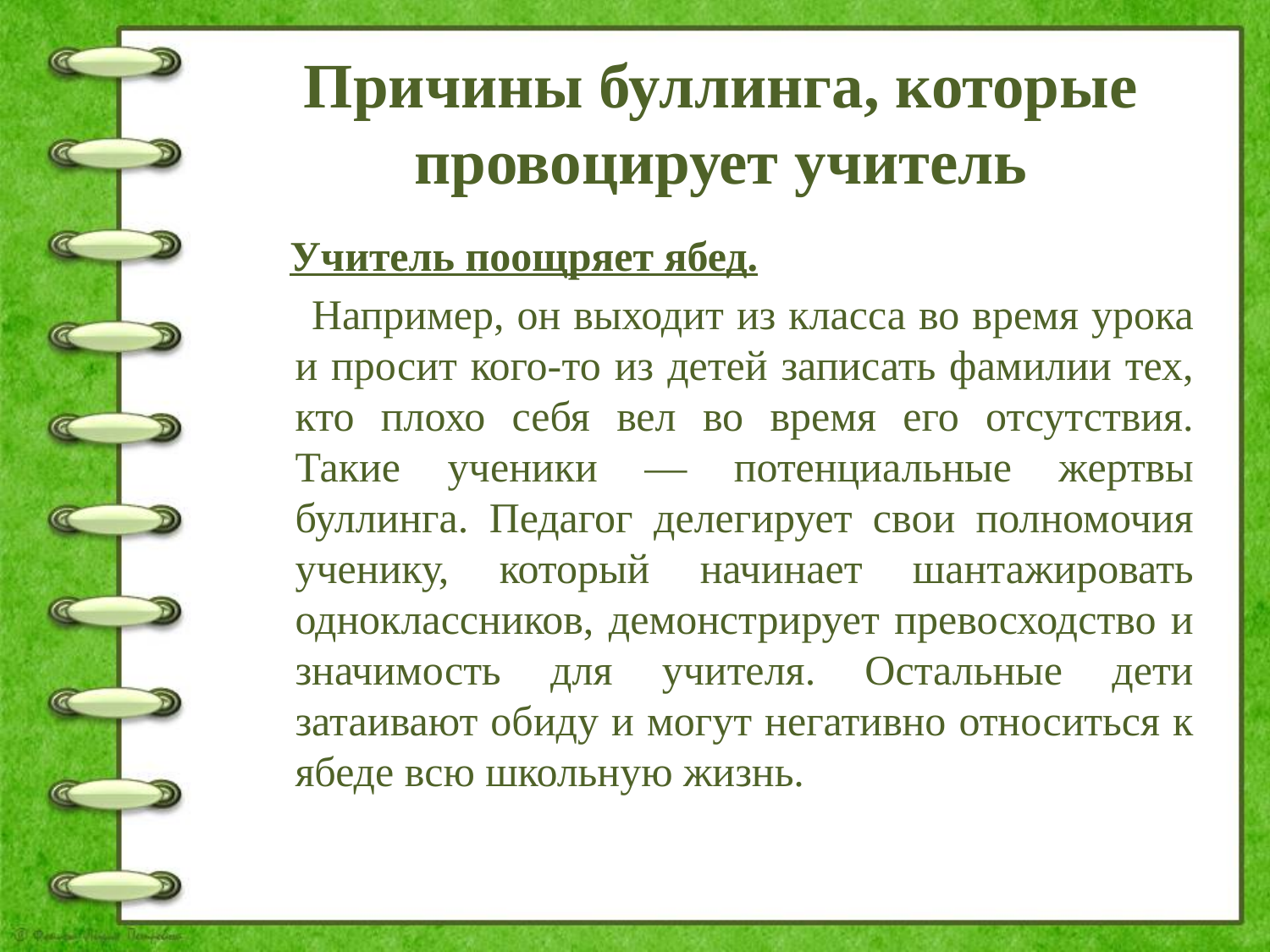

# Причины буллинга, которые провоцирует учитель
    Учитель поощряет ябед.
     Например, он выходит из класса во время урока и просит кого-то из детей записать фамилии тех, кто плохо себя вел во время его отсутствия. Такие ученики — потенциальные жертвы буллинга. Педагог делегирует свои полномочия
ученику, который начинает шантажировать одноклассников, демонстрирует превосходство и значимость для учителя. Остальные дети затаивают обиду и могут негативно относиться к ябеде всю школьную жизнь.